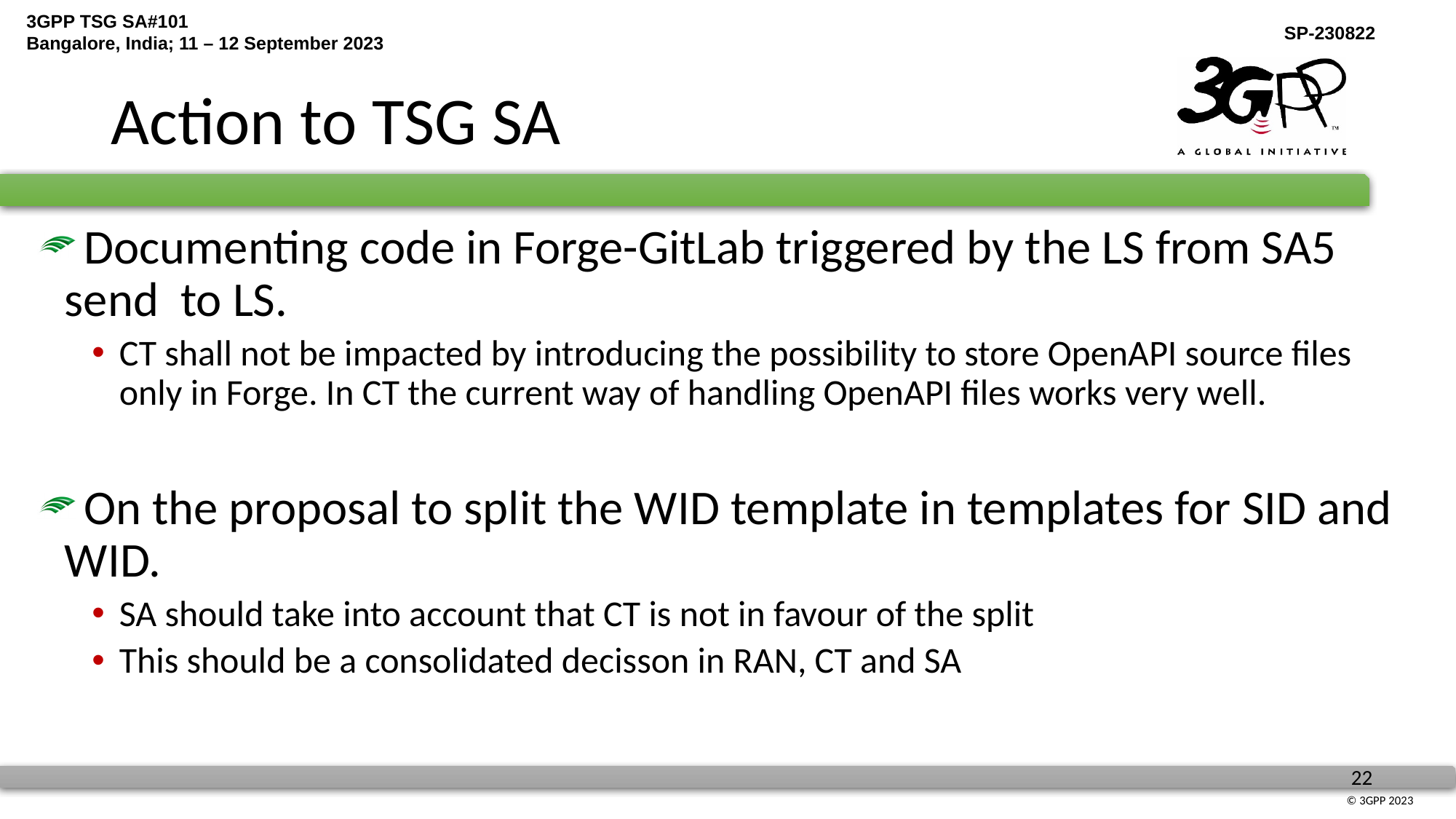

# Action to TSG SA
 Documenting code in Forge-GitLab triggered by the LS from SA5 send  to LS.
CT shall not be impacted by introducing the possibility to store OpenAPI source files  only in Forge. In CT the current way of handling OpenAPI files works very well.

 On the proposal to split the WID template in templates for SID and WID.
SA should take into account that CT is not in favour of the split
This should be a consolidated decisson in RAN, CT and SA